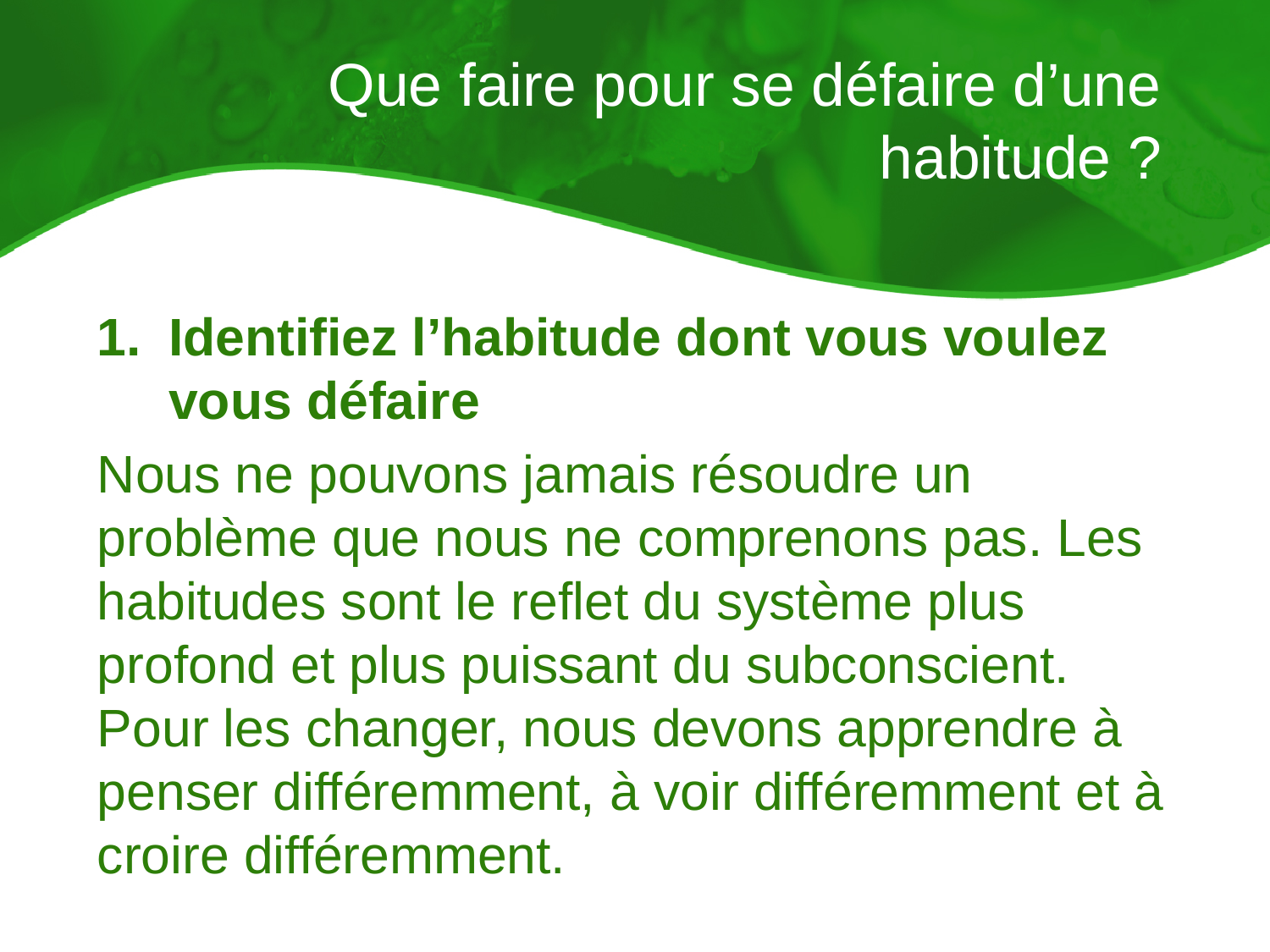

# Que faire pour se défaire d’une habitude ?
Identifiez l’habitude dont vous voulez vous défaire
Nous ne pouvons jamais résoudre un problème que nous ne comprenons pas. Les habitudes sont le reflet du système plus profond et plus puissant du subconscient. Pour les changer, nous devons apprendre à penser différemment, à voir différemment et à croire différemment.